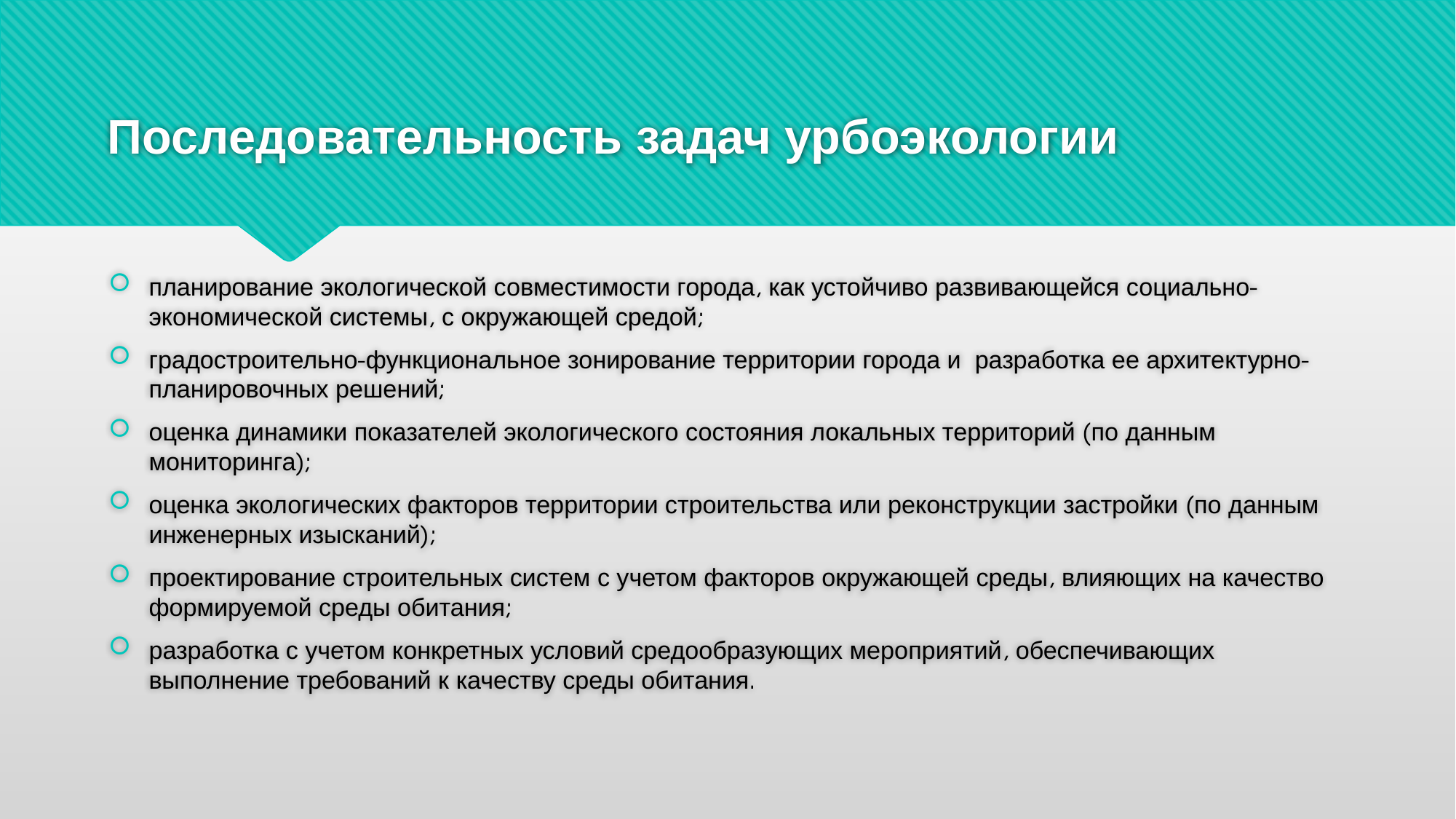

# Последовательность задач урбоэкологии
планирование экологической совместимости города, как устойчиво развивающейся социально-экономической системы, с окружающей средой;
градостроительно-функциональное зонирование территории города и  разработка ее архитектурно-планировочных решений;
оценка динамики показателей экологического состояния локальных территорий (по данным мониторинга);
оценка экологических факторов территории строительства или реконструкции застройки (по данным инженерных изысканий);
проектирование строительных систем с учетом факторов окружающей среды, влияющих на качество формируемой среды обитания;
разработка с учетом конкретных условий средообразующих мероприятий, обеспечивающих выполнение требований к качеству среды обитания.